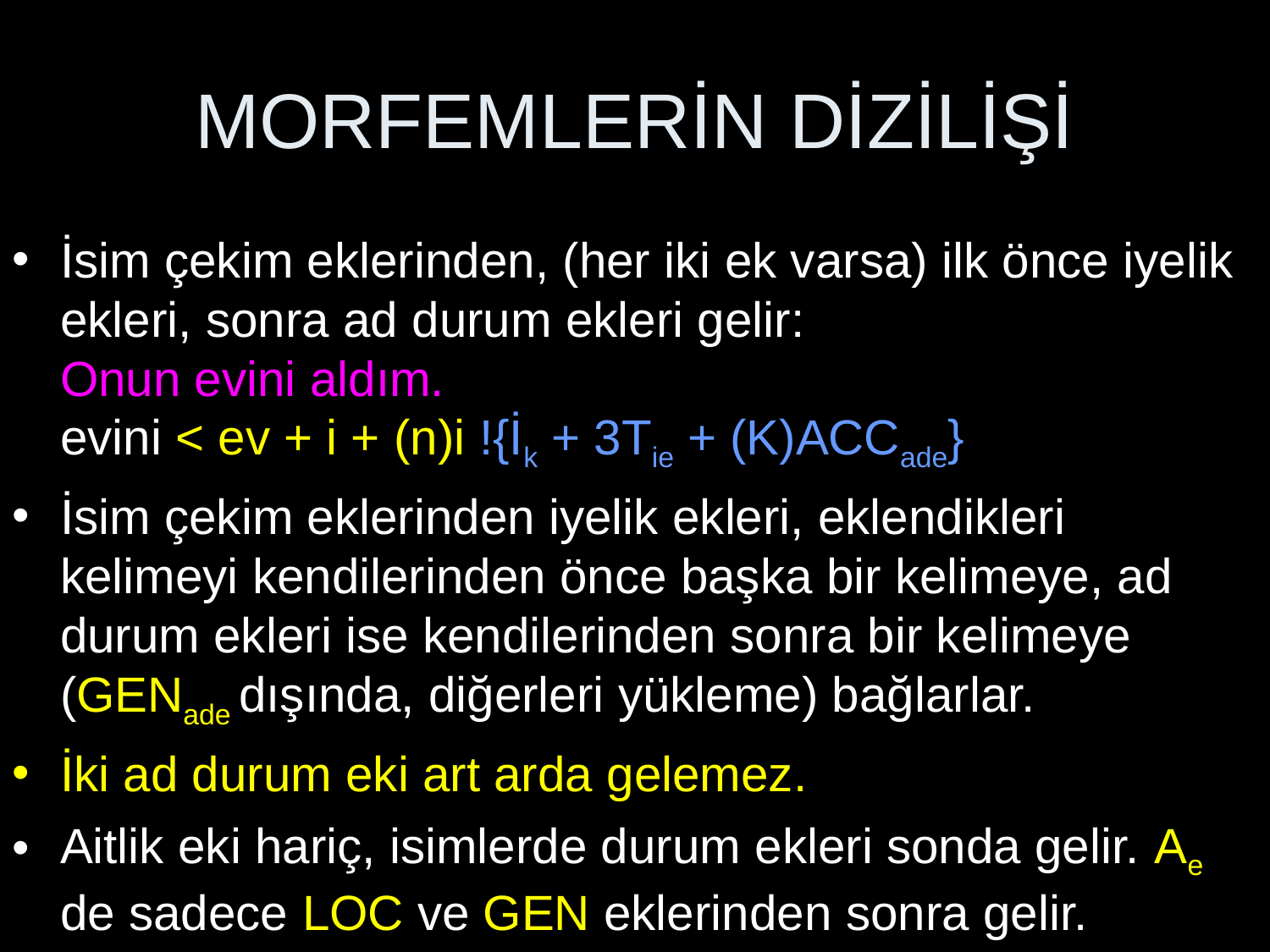

# MORFEMLERİN DİZİLİŞİ
İsim çekim eklerinden, (her iki ek varsa) ilk önce iyelik ekleri, sonra ad durum ekleri gelir:
Onun evini aldım.
evini < ev + i + (n)i !{İk + 3Tie + (K)ACCade}
İsim çekim eklerinden iyelik ekleri, eklendikleri kelimeyi kendilerinden önce başka bir kelimeye, ad durum ekleri ise kendilerinden sonra bir kelimeye (GENade dışında, diğerleri yükleme) bağlarlar.
İki ad durum eki art arda gelemez.
Aitlik eki hariç, isimlerde durum ekleri sonda gelir. Ae de sadece LOC ve GEN eklerinden sonra gelir.